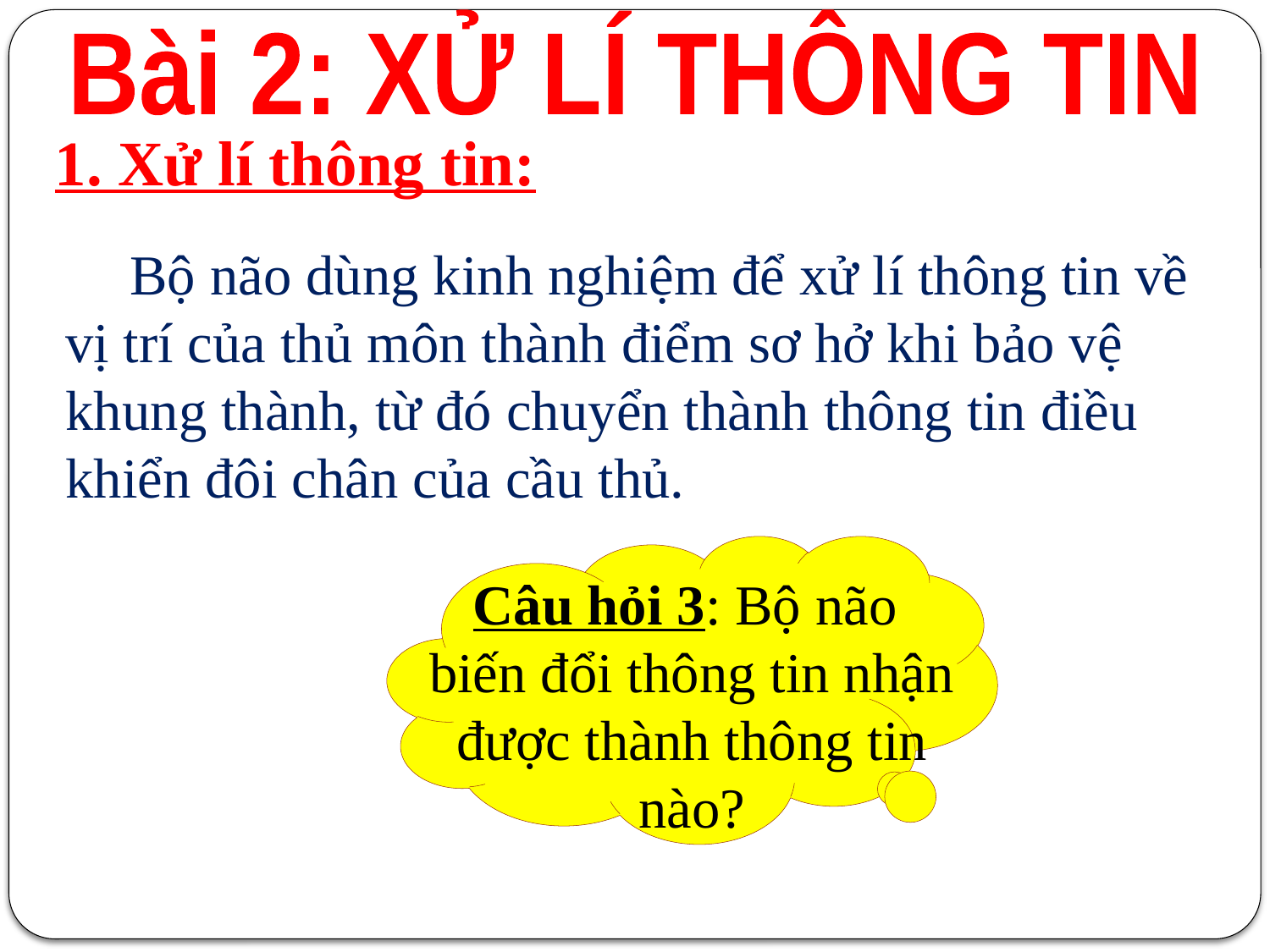

Bài 2: XỬ LÍ THÔNG TIN
1. Xử lí thông tin:
Bộ não dùng kinh nghiệm để xử lí thông tin về vị trí của thủ môn thành điểm sơ hở khi bảo vệ khung thành, từ đó chuyển thành thông tin điều khiển đôi chân của cầu thủ.

Câu hỏi 3: Bộ não
biến đổi thông tin nhận được thành thông tin nào?